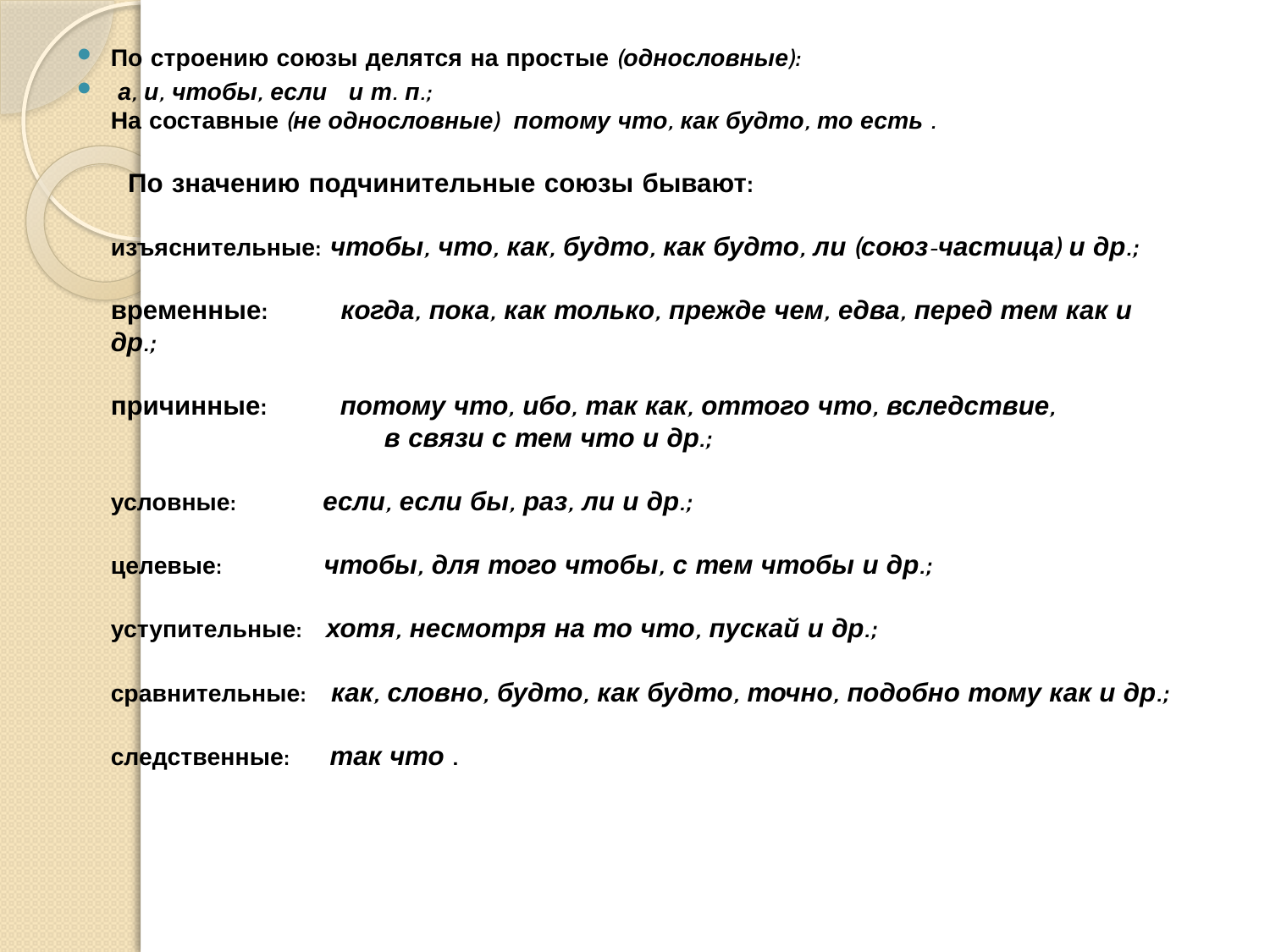

По строению союзы делятся на простые (однословные):
 а, и, чтобы, если   и т. п.;  
На составные (не однословные)  потому что, как будто, то есть .
  По значению подчинительные союзы бывают:  
изъяснительные: чтобы, что, как, будто, как будто, ли (союз-частица) и др.;  
временные:         когда, пока, как только, прежде чем, едва, перед тем как и др.;  
причинные:         потому что, ибо, так как, оттого что, вследствие,  
                                  в связи с тем что и др.;  
условные:           если, если бы, раз, ли и др.;  
целевые:             чтобы, для того чтобы, с тем чтобы и др.;  
уступительные:   хотя, несмотря на то что, пускай и др.;  
сравнительные:   как, словно, будто, как будто, точно, подобно тому как и др.;  
следственные:     так что .